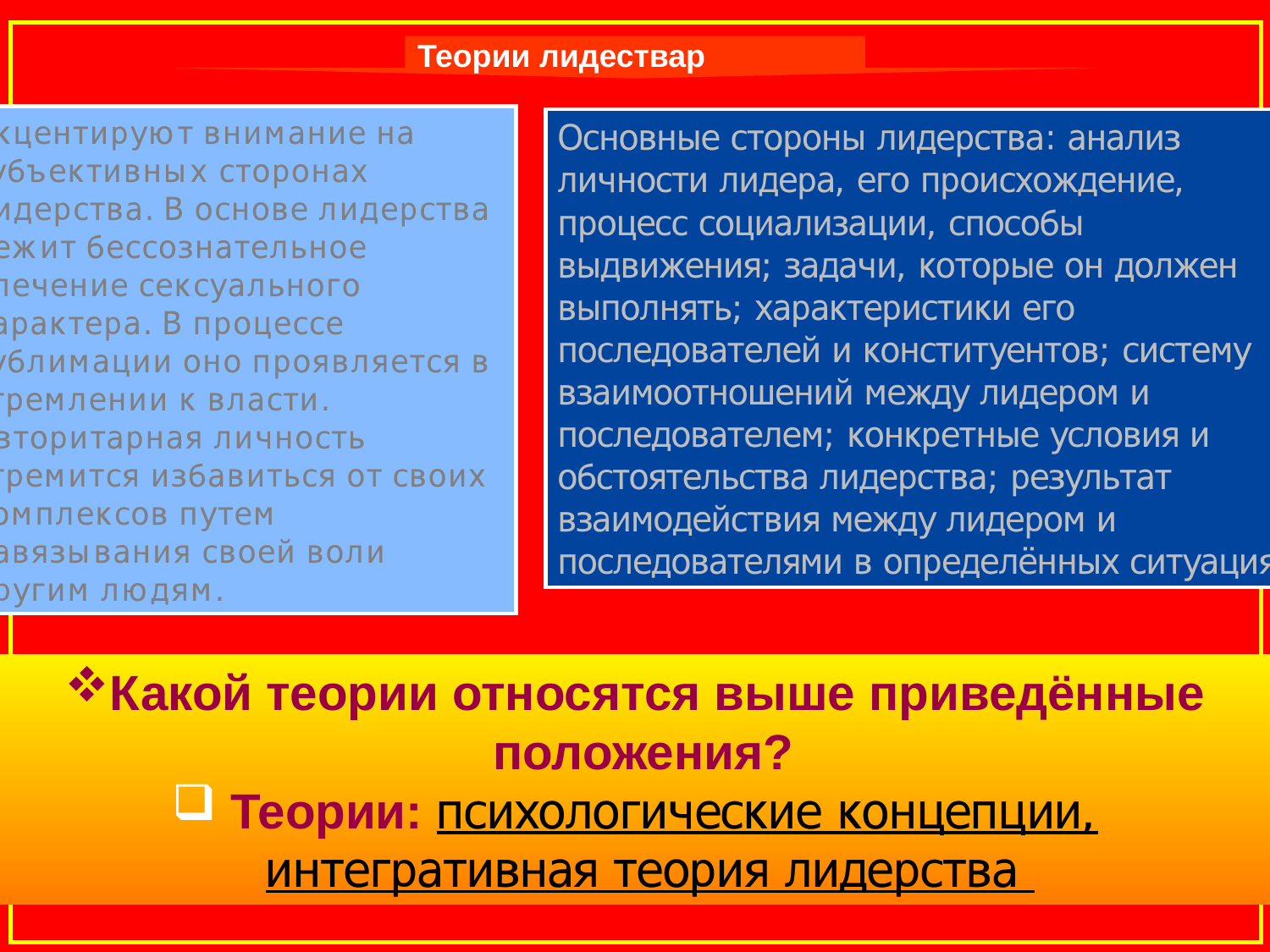

Теории лидествар
#

Акцентируют внимание на субъективных сторонах лидерства. В основе лидерства лежит бессознательное влечение сексуального характера. В процессе сублимации оно проявляется в стремлении к власти. Авторитарная личность стремится избавиться от своих комплексов путем навязывания своей воли другим людям.
Основные стороны лидерства: анализ личности лидера, его происхождение, процесс социализации, способы выдвижения; задачи, которые он должен выполнять; характеристики его последователей и конституентов; систему взаимоотношений между лидером и последователем; конкретные условия и обстоятельства лидерства; результат взаимодействия между лидером и последователями в определённых ситуациях
Какой теории относятся выше приведённые положения?
 Теории: психологические концепции, интегративная теория лидерства